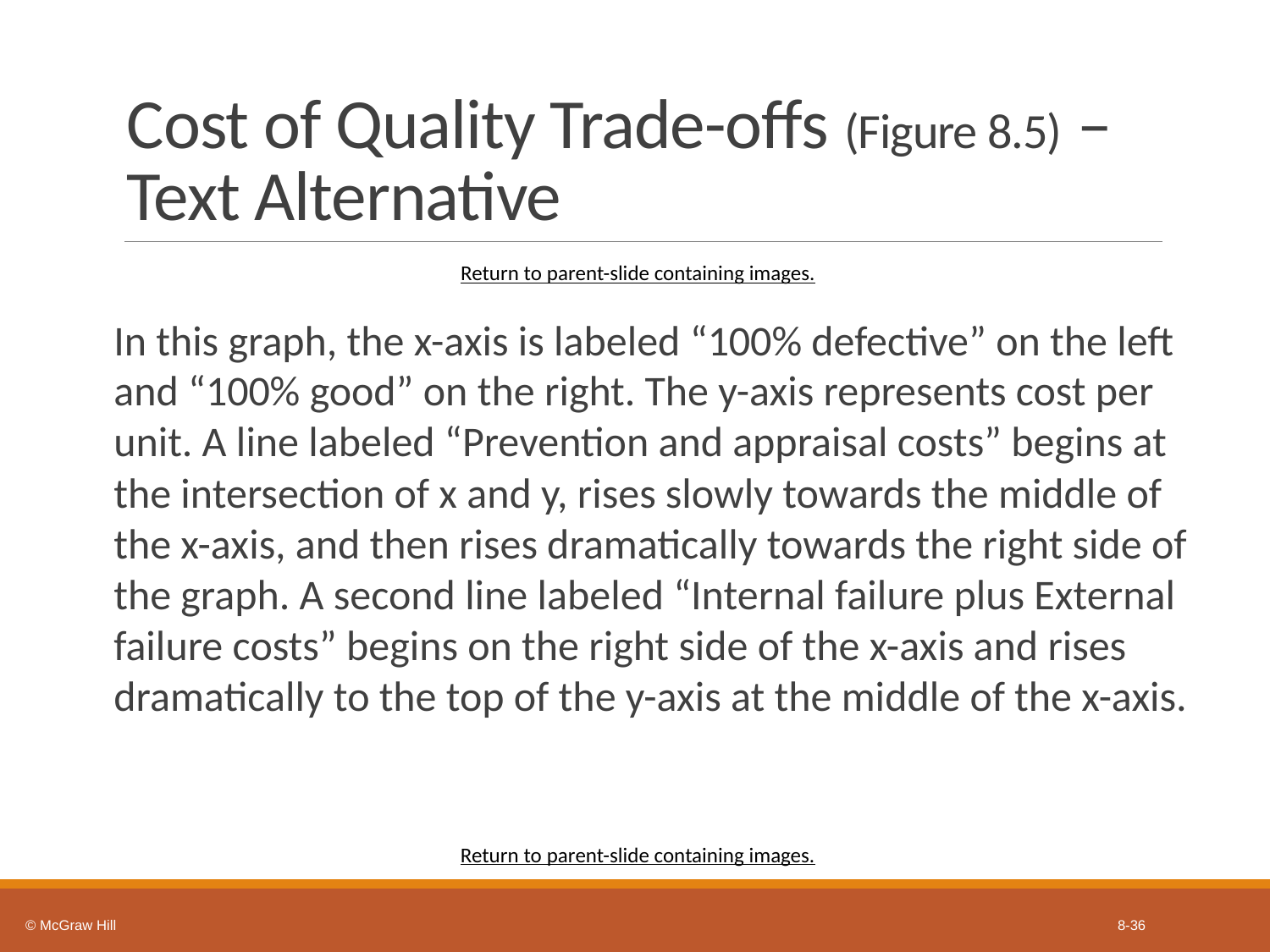

# Cost of Quality Trade-offs (Figure 8.5) – Text Alternative
Return to parent-slide containing images.
In this graph, the x-axis is labeled “100% defective” on the left and “100% good” on the right. The y-axis represents cost per unit. A line labeled “Prevention and appraisal costs” begins at the intersection of x and y, rises slowly towards the middle of the x-axis, and then rises dramatically towards the right side of the graph. A second line labeled “Internal failure plus External failure costs” begins on the right side of the x-axis and rises dramatically to the top of the y-axis at the middle of the x-axis.
Return to parent-slide containing images.